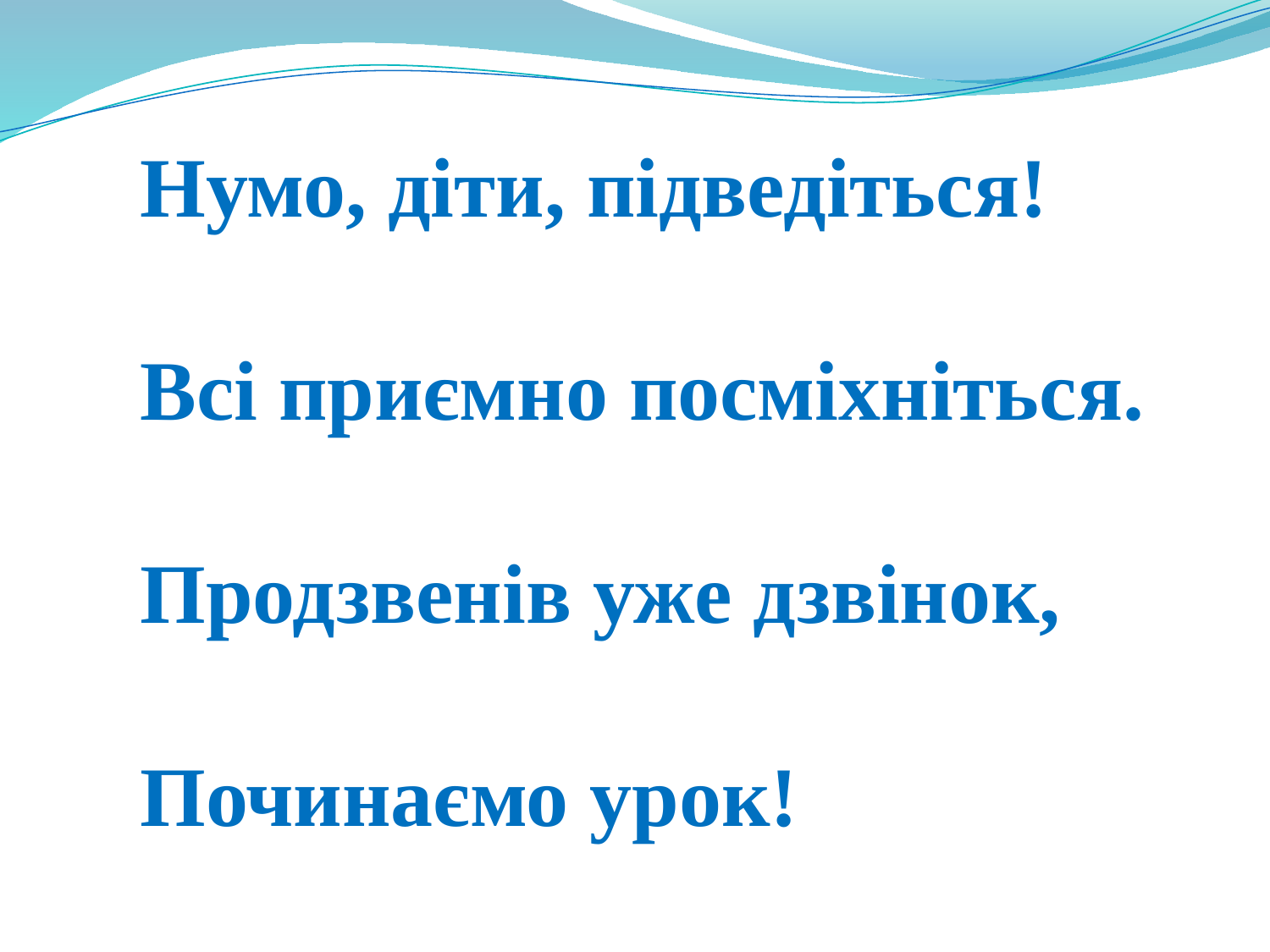

Нумо, діти, підведіться!

Всі приємно посміхніться.

Продзвенів уже дзвінок,

Починаємо урок!
#